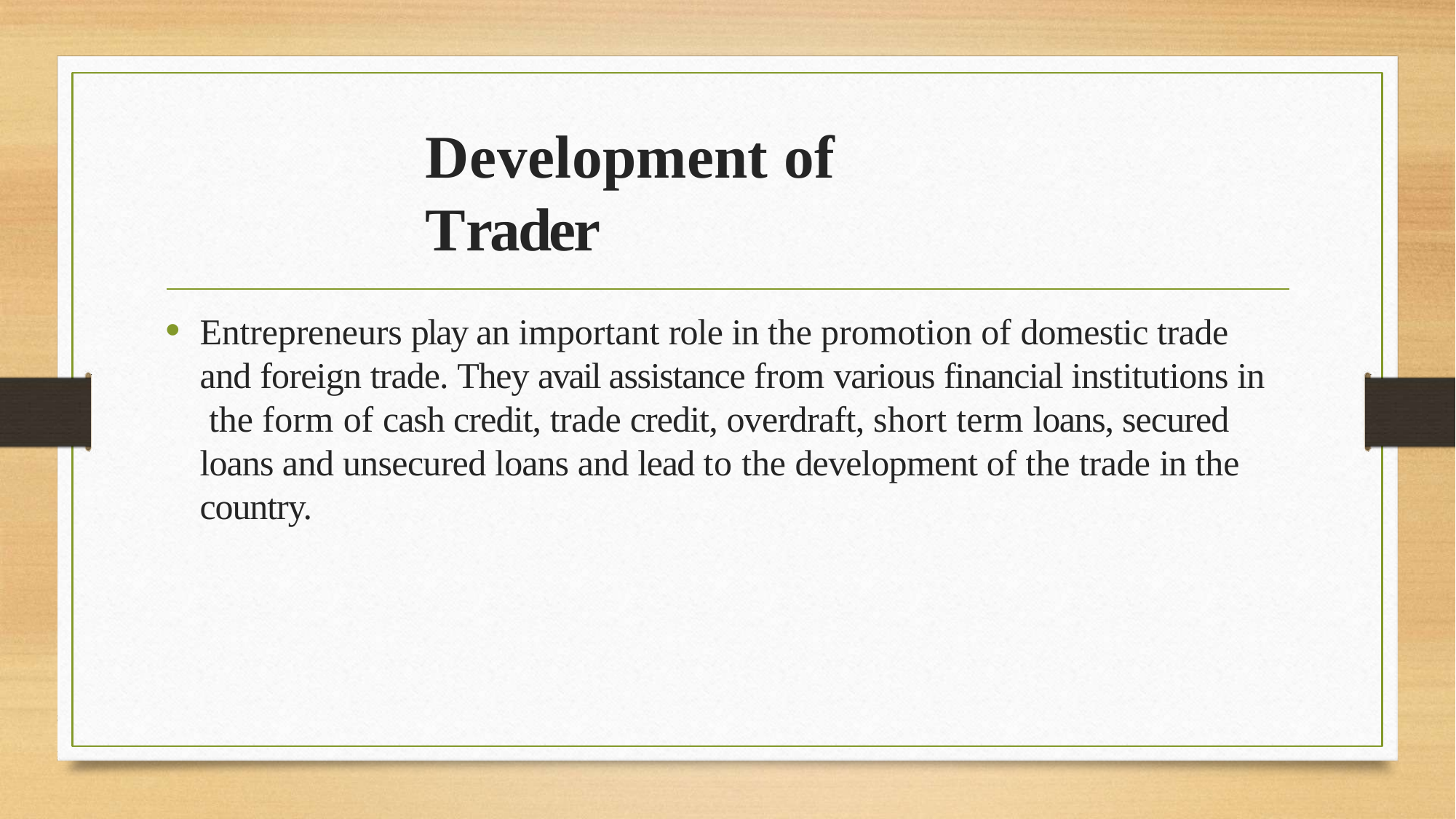

# Development of	Trader
Entrepreneurs play an important role in the promotion of domestic trade  and foreign trade. They avail assistance from various financial institutions in  the form of cash credit, trade credit, overdraft, short term loans, secured  loans and unsecured loans and lead to the development of the trade in the  country.